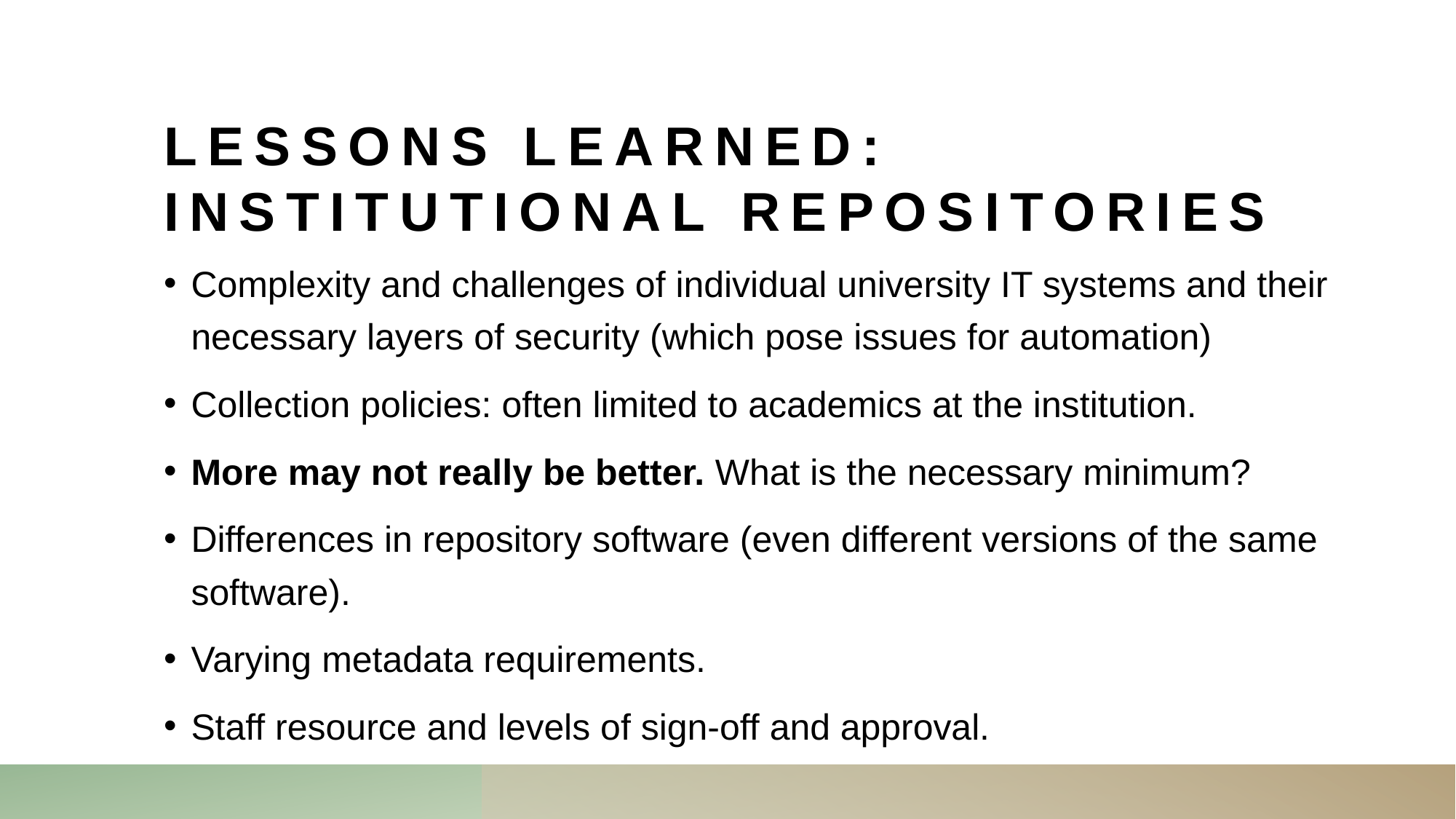

# Lessons learned: Institutional repositories
Complexity and challenges of individual university IT systems and their necessary layers of security (which pose issues for automation)
Collection policies: often limited to academics at the institution.
More may not really be better. What is the necessary minimum?
Differences in repository software (even different versions of the same software).
Varying metadata requirements.
Staff resource and levels of sign-off and approval.